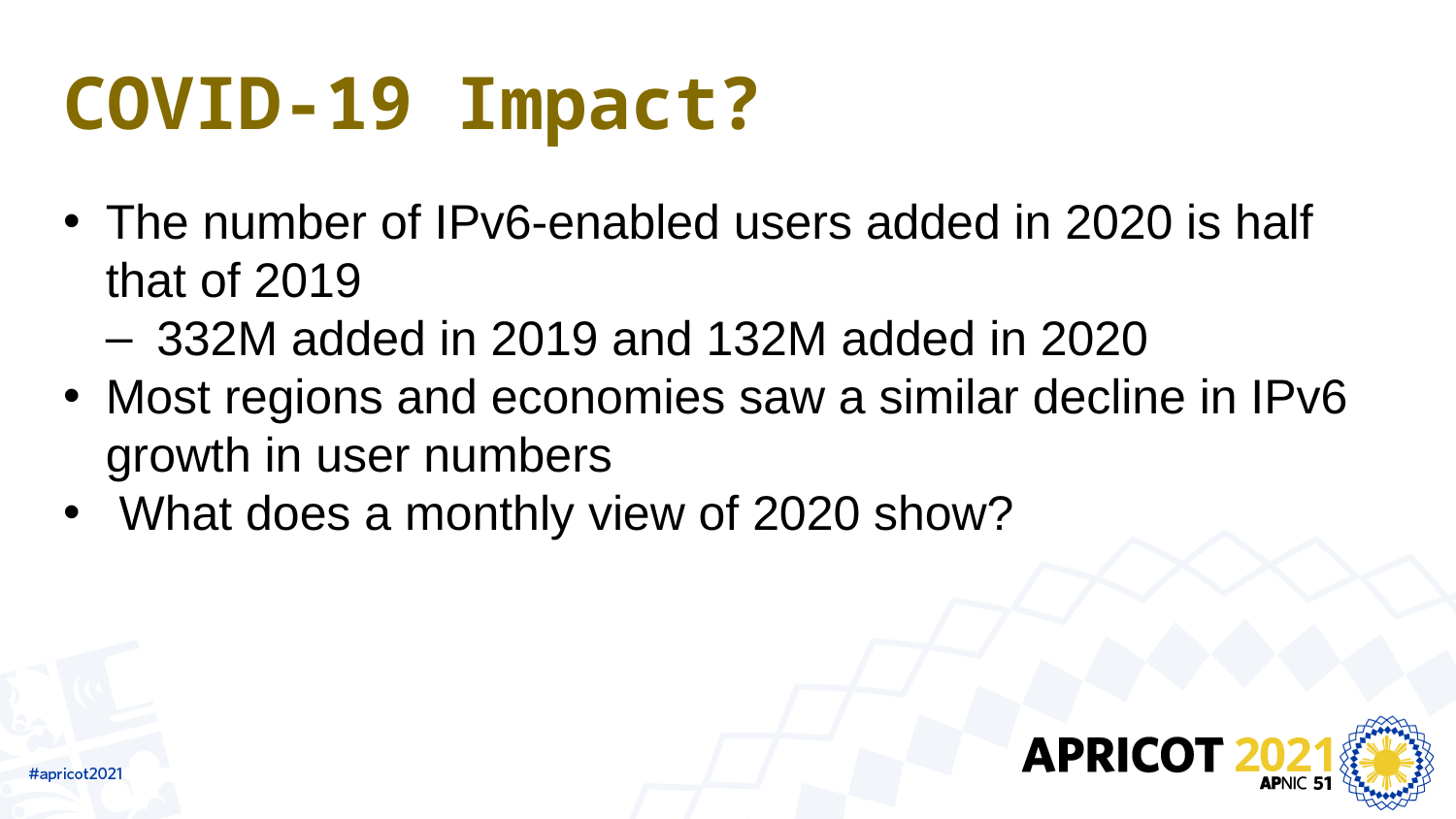

# COVID-19 Impact?
The number of IPv6-enabled users added in 2020 is half that of 2019
332M added in 2019 and 132M added in 2020
Most regions and economies saw a similar decline in IPv6 growth in user numbers
 What does a monthly view of 2020 show?